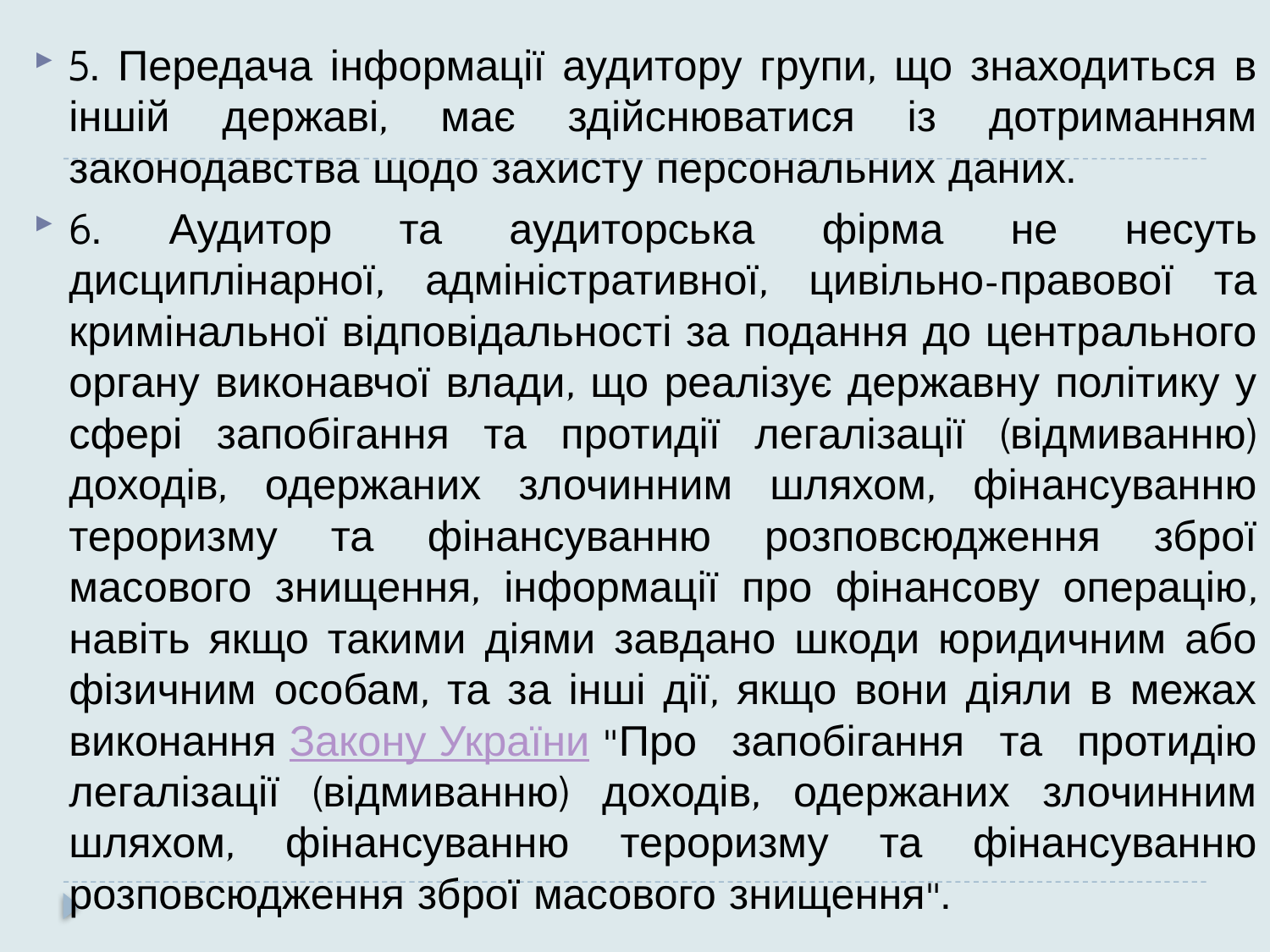

5. Передача інформації аудитору групи, що знаходиться в іншій державі, має здійснюватися із дотриманням законодавства щодо захисту персональних даних.
6. Аудитор та аудиторська фірма не несуть дисциплінарної, адміністративної, цивільно-правової та кримінальної відповідальності за подання до центрального органу виконавчої влади, що реалізує державну політику у сфері запобігання та протидії легалізації (відмиванню) доходів, одержаних злочинним шляхом, фінансуванню тероризму та фінансуванню розповсюдження зброї масового знищення, інформації про фінансову операцію, навіть якщо такими діями завдано шкоди юридичним або фізичним особам, та за інші дії, якщо вони діяли в межах виконання Закону України "Про запобігання та протидію легалізації (відмиванню) доходів, одержаних злочинним шляхом, фінансуванню тероризму та фінансуванню розповсюдження зброї масового знищення".